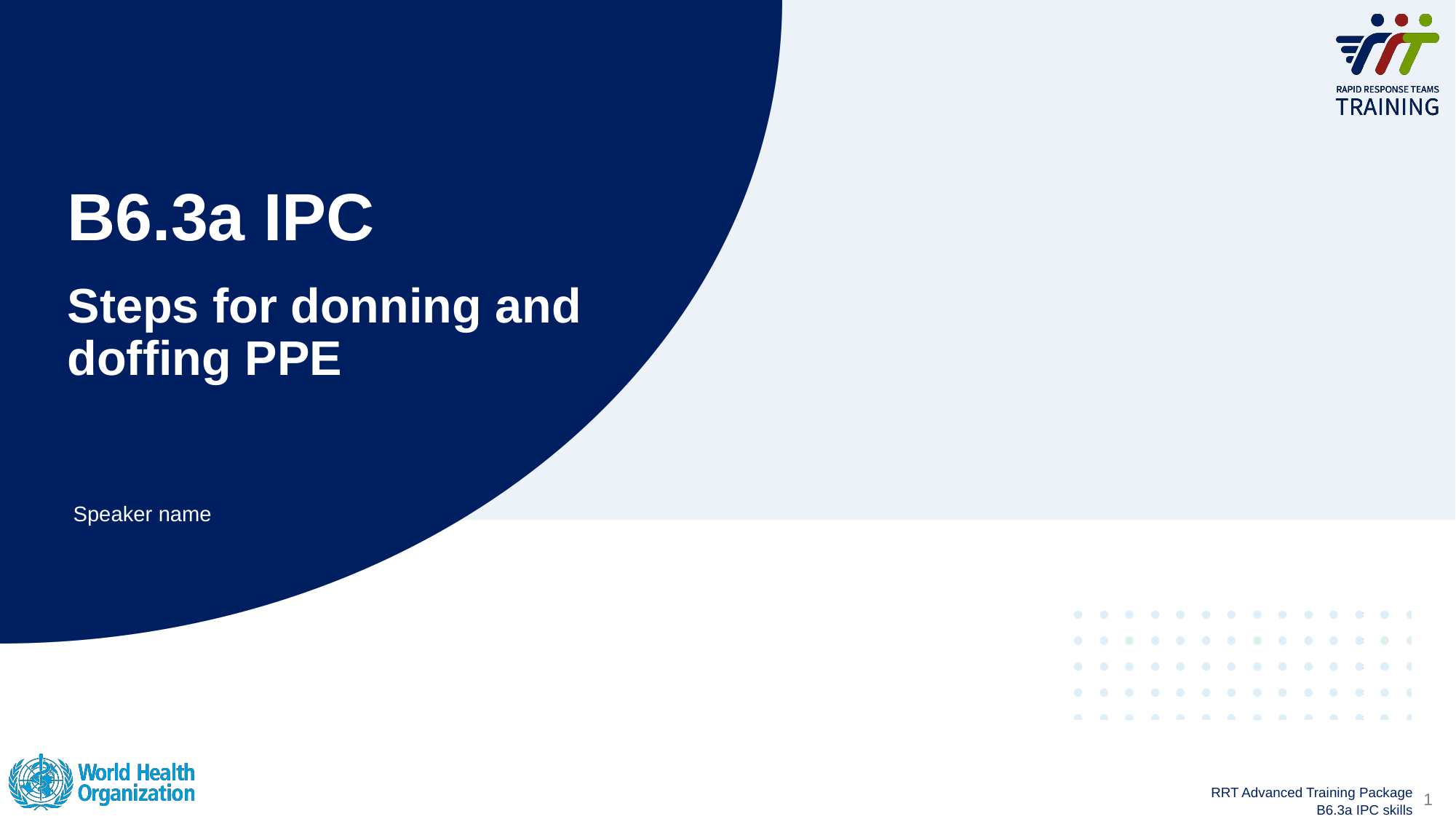

B6.3a IPC
# Steps for donning and doffing PPE
Speaker name